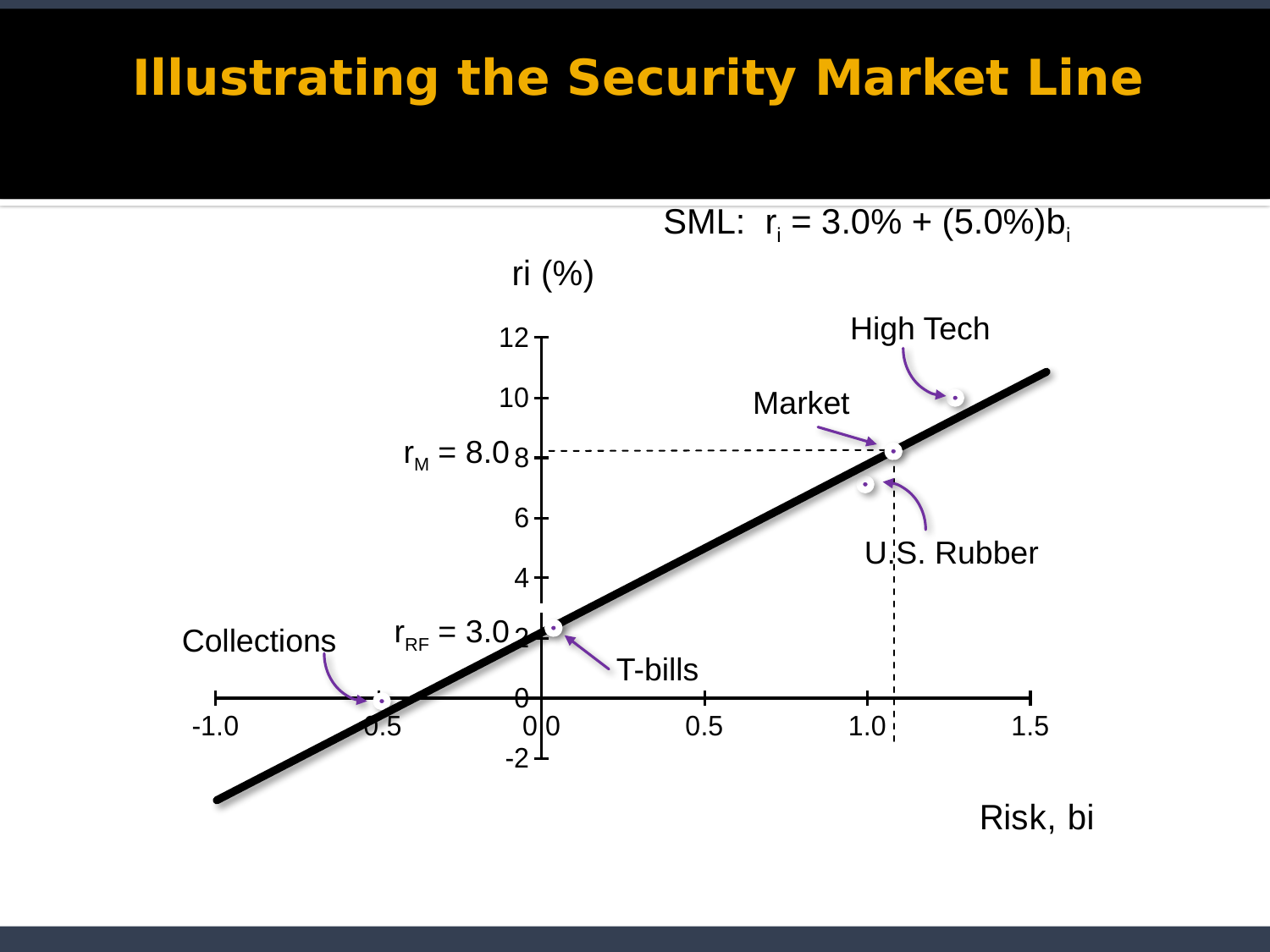

# Illustrating the Security Market Line
SML:  ri = 3.0% + (5.0%)bi

### Chart: ri (%)

| Category | Req Ret |
|---|---|
High Tech
Market

rM = 8.0

U.S. Rubber
rRF = 3.0

Collections

T-bills